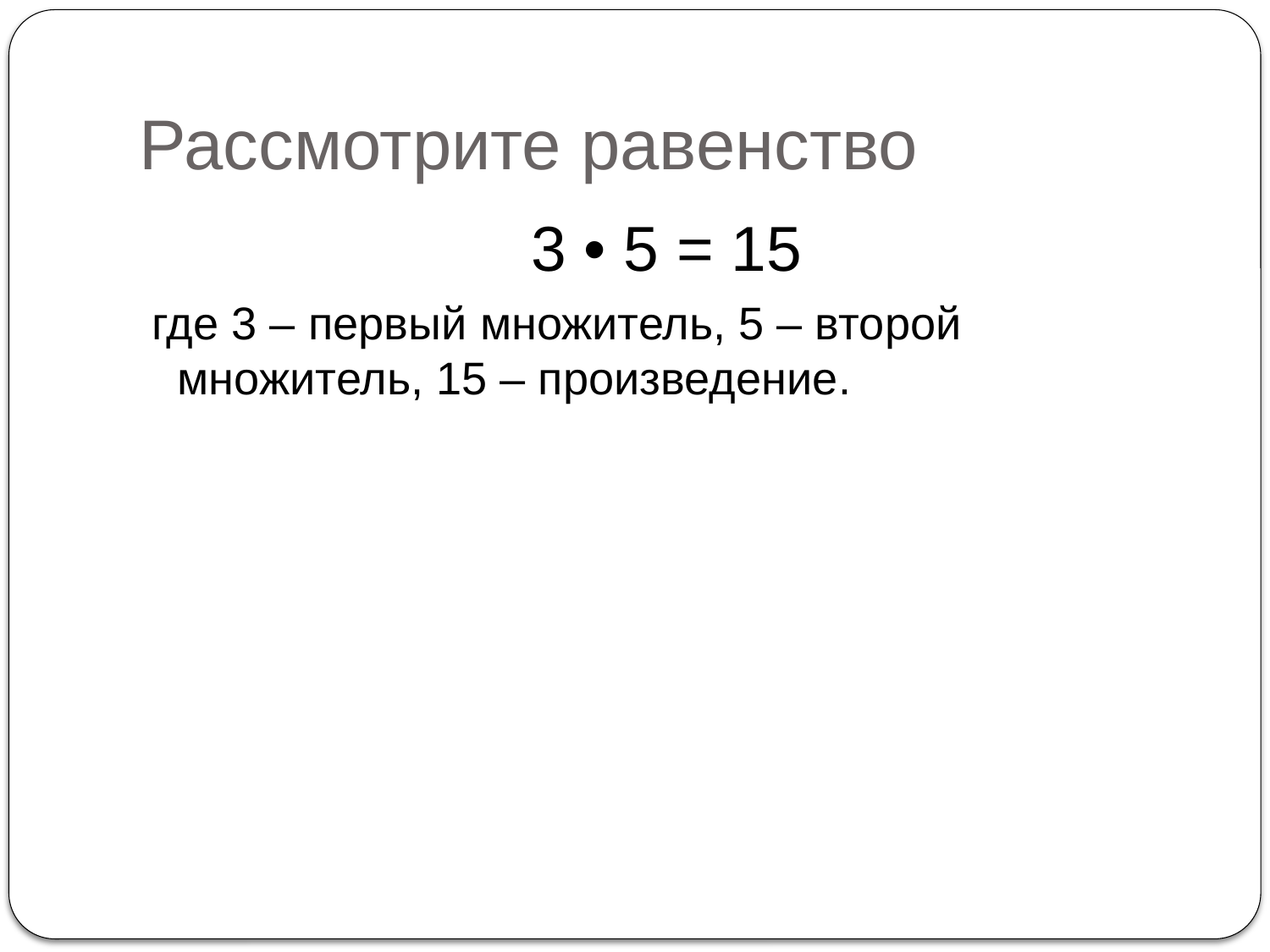

# Рассмотрите равенство
3 • 5 = 15
 где 3 – первый множитель, 5 – второй множитель, 15 – произведение.